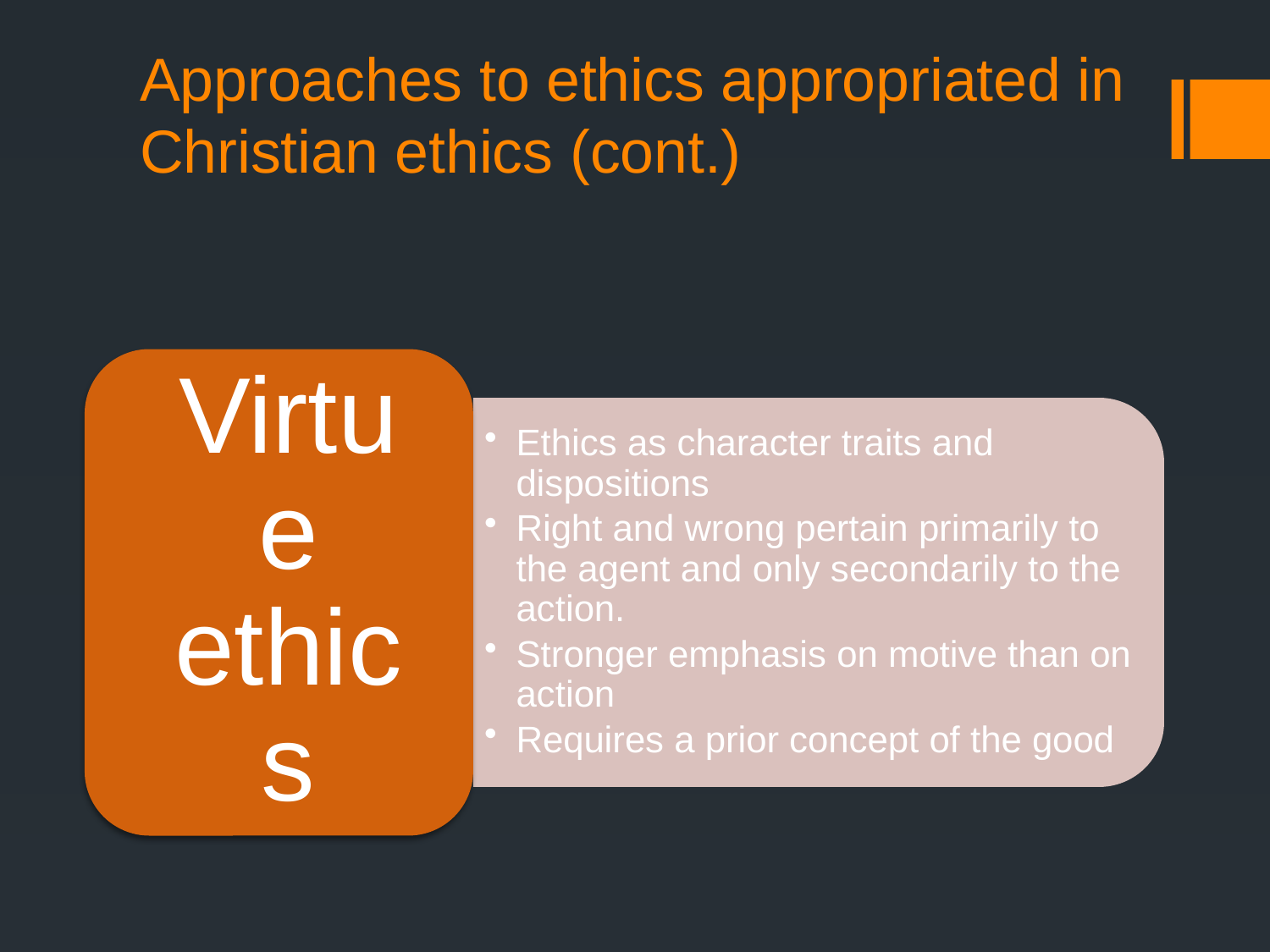

# Approaches to ethics appropriated in Christian ethics (cont.)
Ethics as character traits and dispositions
Right and wrong pertain primarily to the agent and only secondarily to the action.
Stronger emphasis on motive than on action
Requires a prior concept of the good
Virtue ethics